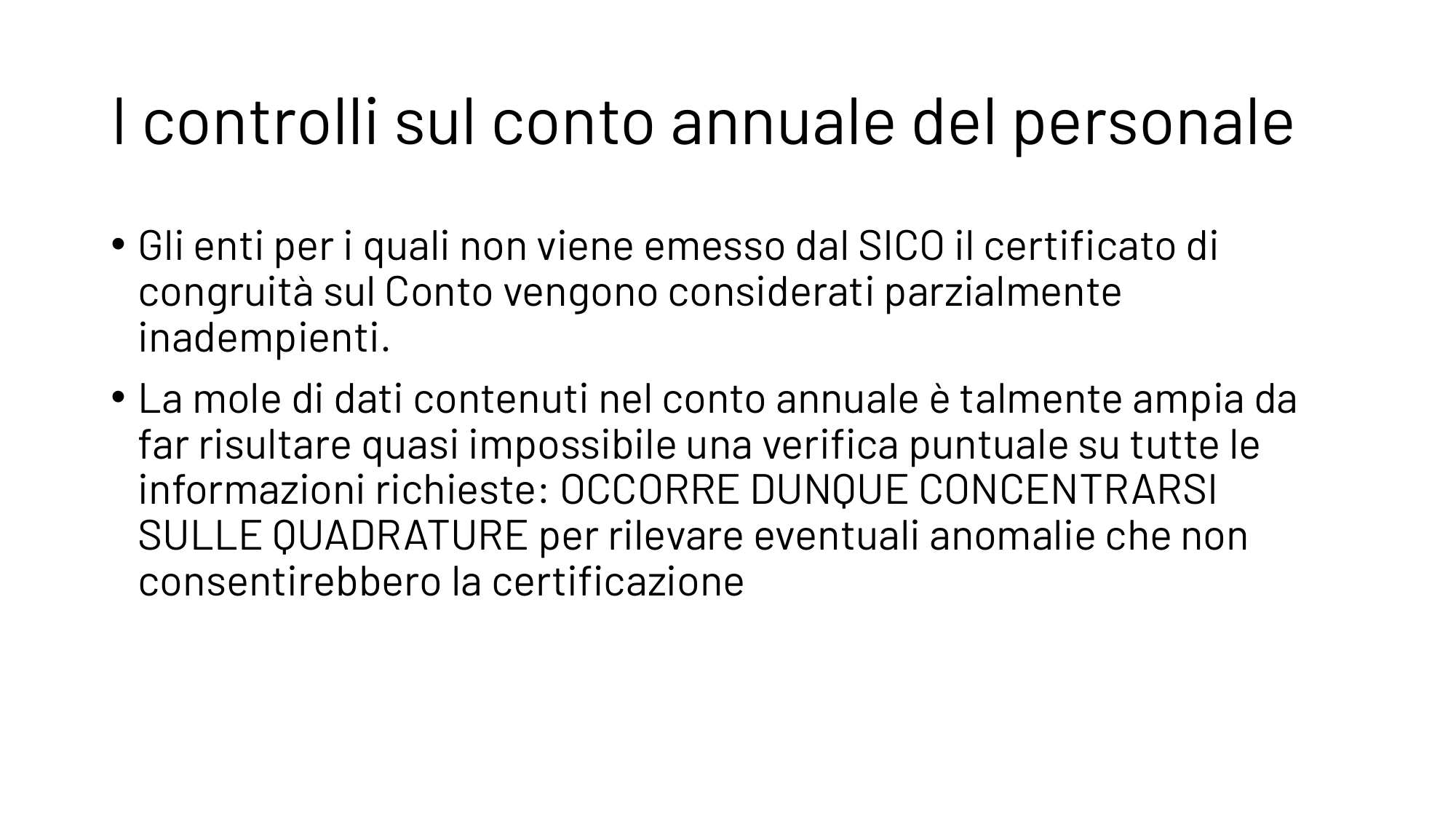

# I controlli sul conto annuale del personale
Gli enti per i quali non viene emesso dal SICO il certificato di congruità sul Conto vengono considerati parzialmente inadempienti.
La mole di dati contenuti nel conto annuale è talmente ampia da far risultare quasi impossibile una verifica puntuale su tutte le informazioni richieste: OCCORRE DUNQUE CONCENTRARSI SULLE QUADRATURE per rilevare eventuali anomalie che non consentirebbero la certificazione